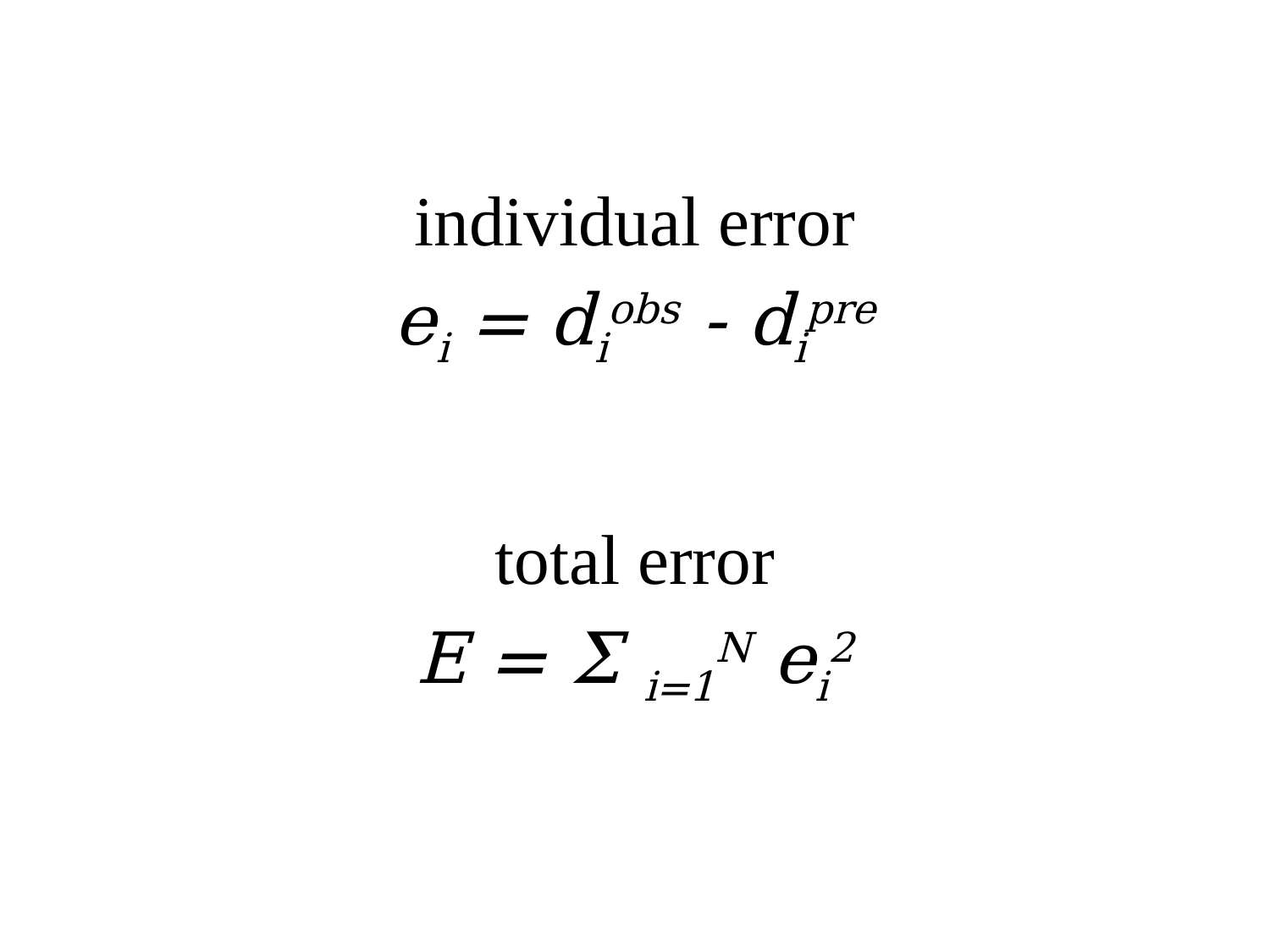

individual error
ei = diobs - dipre
total error
E = Σ i=1N ei2